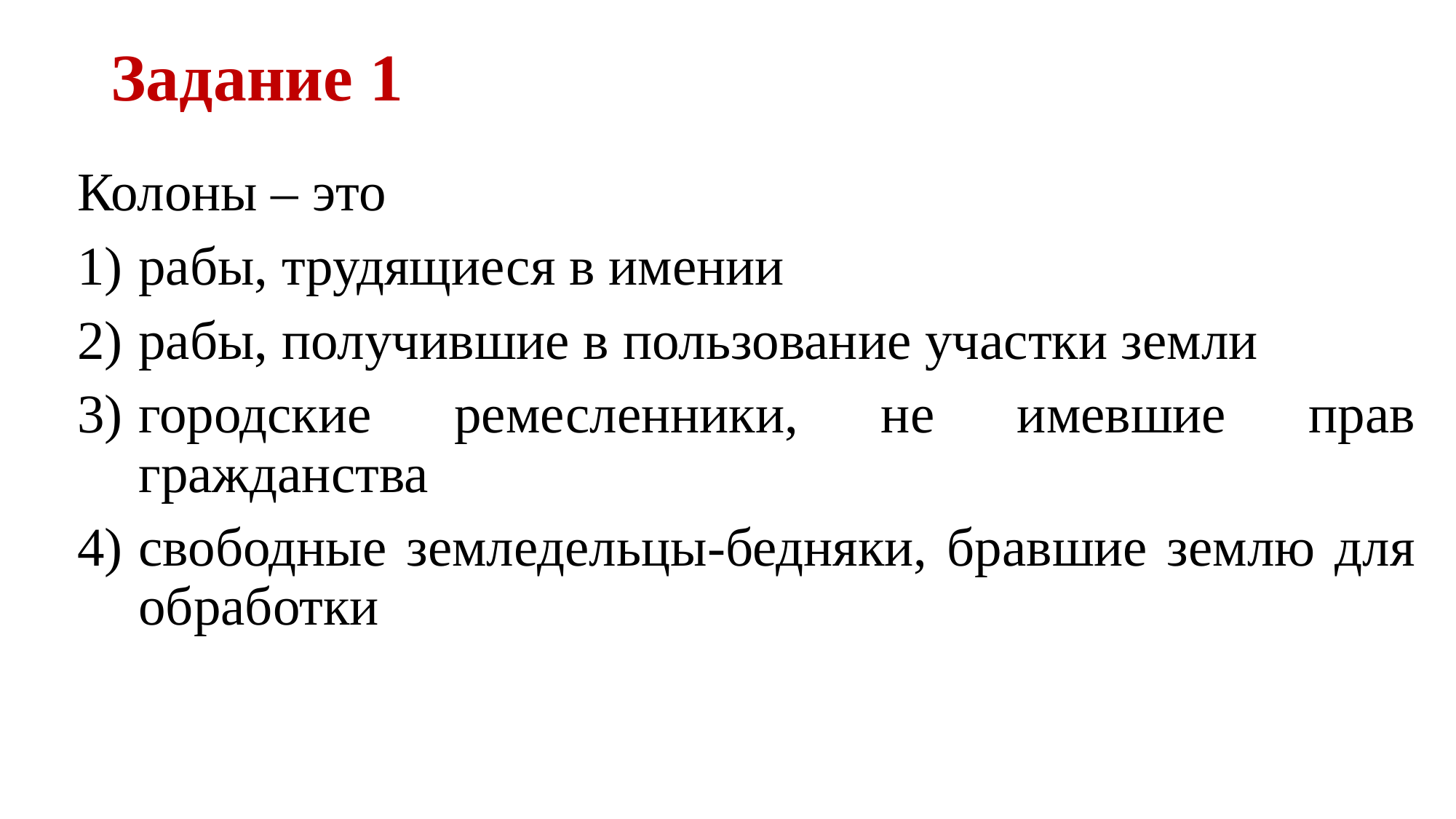

# Задание 1
Колоны – это
рабы, трудящиеся в имении
рабы, получившие в пользование участки земли
городские ремесленники, не имевшие прав гражданства
свободные земледельцы-бедняки, бравшие землю для обработки